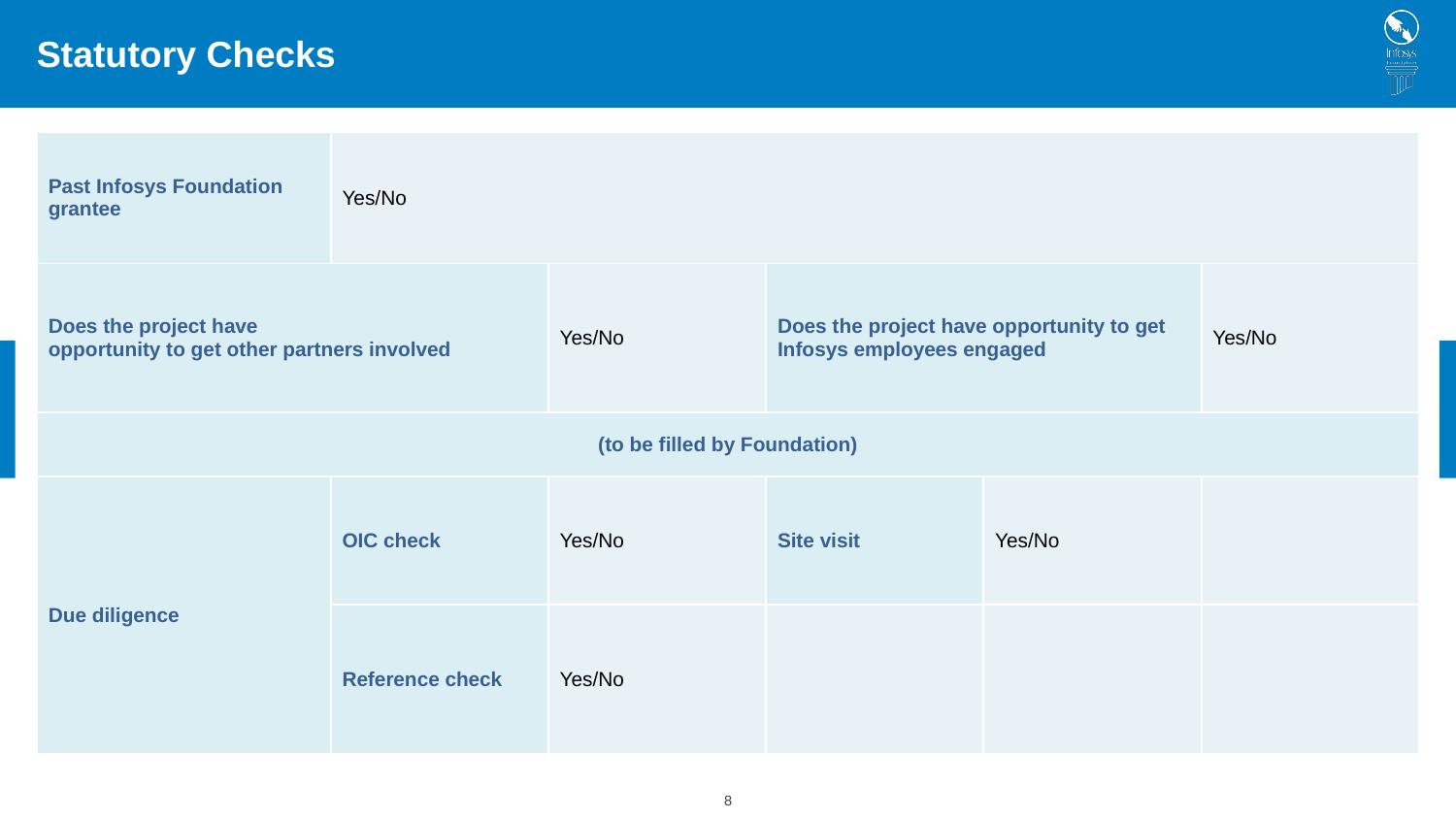

Statutory Checks
| Past Infosys Foundation grantee | Yes/No |  |  |  |  |
| --- | --- | --- | --- | --- | --- |
| Does the project have opportunity to get other partners involved |  | Yes/No | Does the project have opportunity to get Infosys employees engaged |  | Yes/No |
| (to be filled by Foundation) |  |  |  |  |  |
| Due diligence | OIC check | Yes/No | Site visit | Yes/No |  |
|  | Reference check | Yes/No |  |  |  |
8